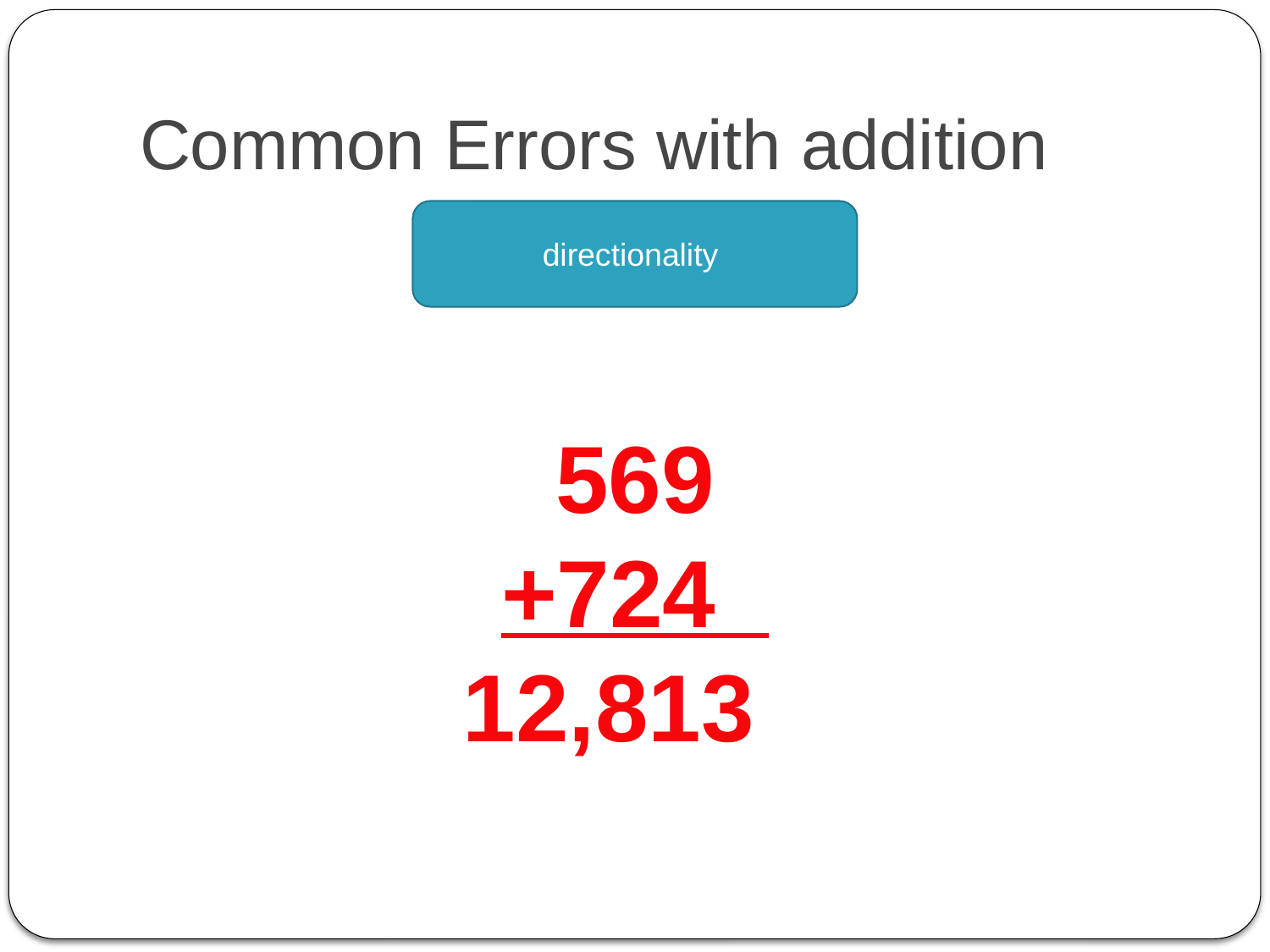

# Common Errors with addition
directionality
569
+724
12,813